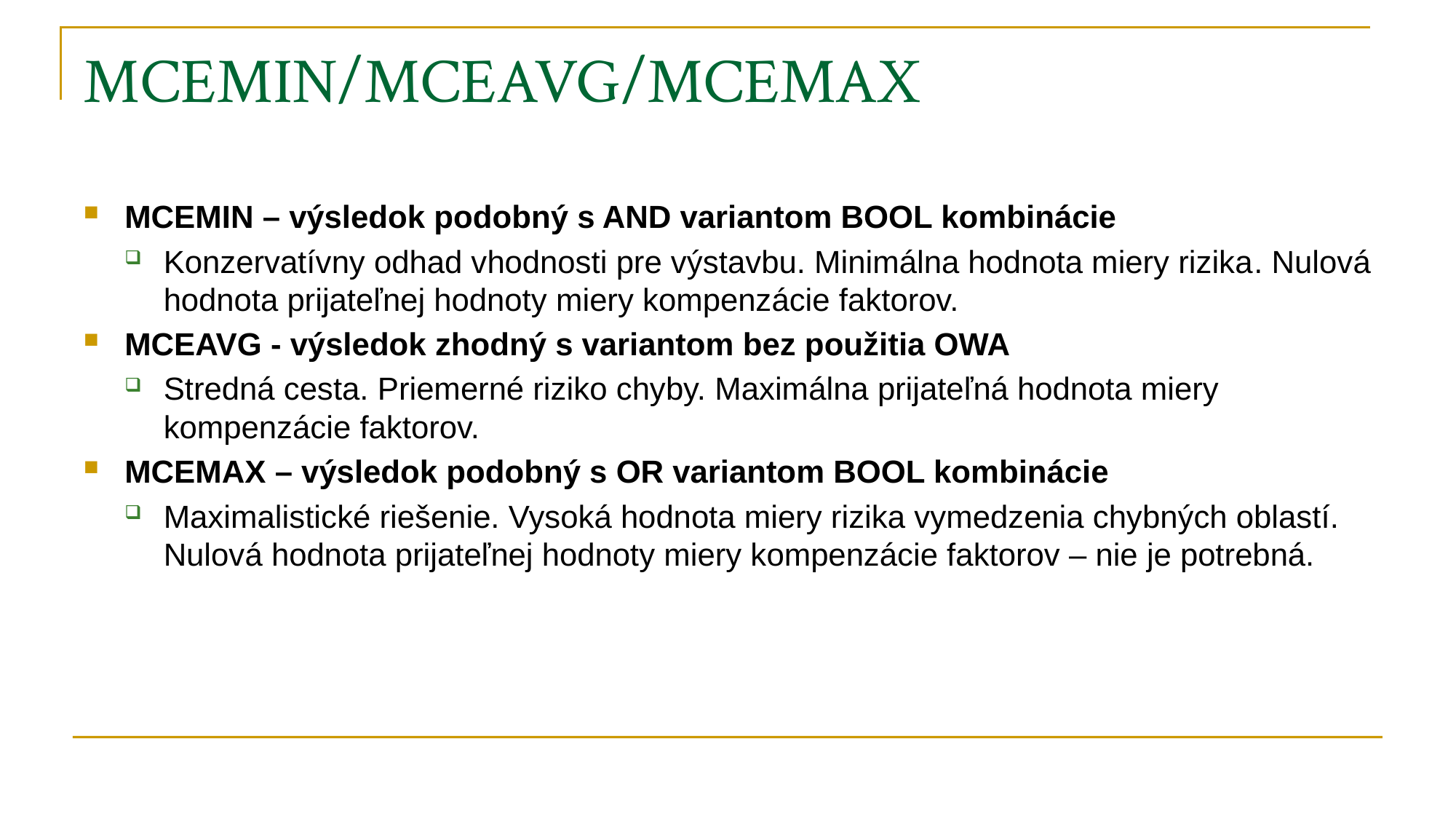

# MCEMIN/MCEAVG/MCEMAX
MCEMIN – výsledok podobný s AND variantom BOOL kombinácie
Konzervatívny odhad vhodnosti pre výstavbu. Minimálna hodnota miery rizika. Nulová hodnota prijateľnej hodnoty miery kompenzácie faktorov.
MCEAVG - výsledok zhodný s variantom bez použitia OWA
Stredná cesta. Priemerné riziko chyby. Maximálna prijateľná hodnota miery kompenzácie faktorov.
MCEMAX – výsledok podobný s OR variantom BOOL kombinácie
Maximalistické riešenie. Vysoká hodnota miery rizika vymedzenia chybných oblastí. Nulová hodnota prijateľnej hodnoty miery kompenzácie faktorov – nie je potrebná.